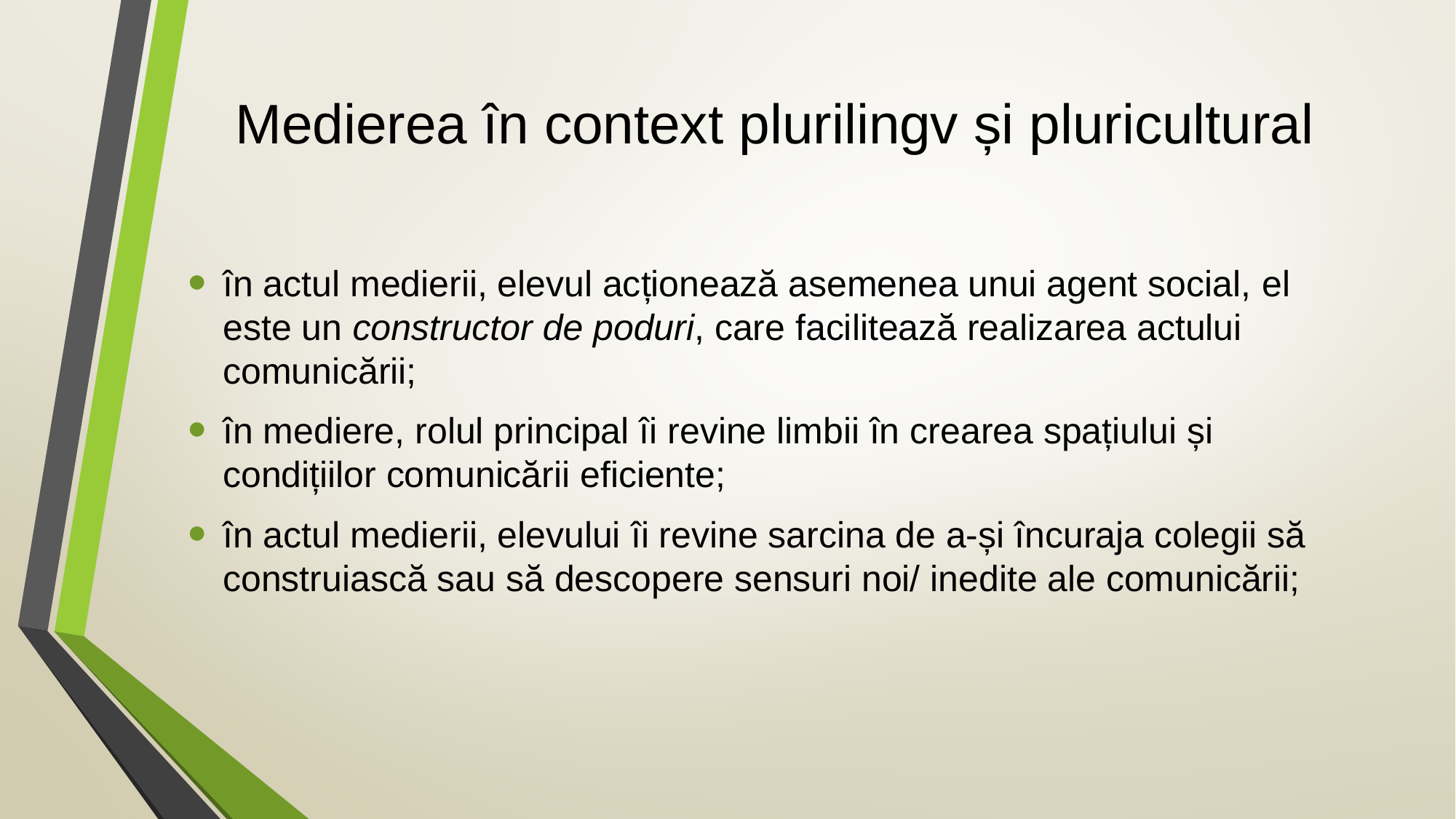

# Medierea în context plurilingv și pluricultural
în actul medierii, elevul acționează asemenea unui agent social, el este un constructor de poduri, care facilitează realizarea actului comunicării;
în mediere, rolul principal îi revine limbii în crearea spațiului și condițiilor comunicării eficiente;
în actul medierii, elevului îi revine sarcina de a-și încuraja colegii să construiască sau să descopere sensuri noi/ inedite ale comunicării;